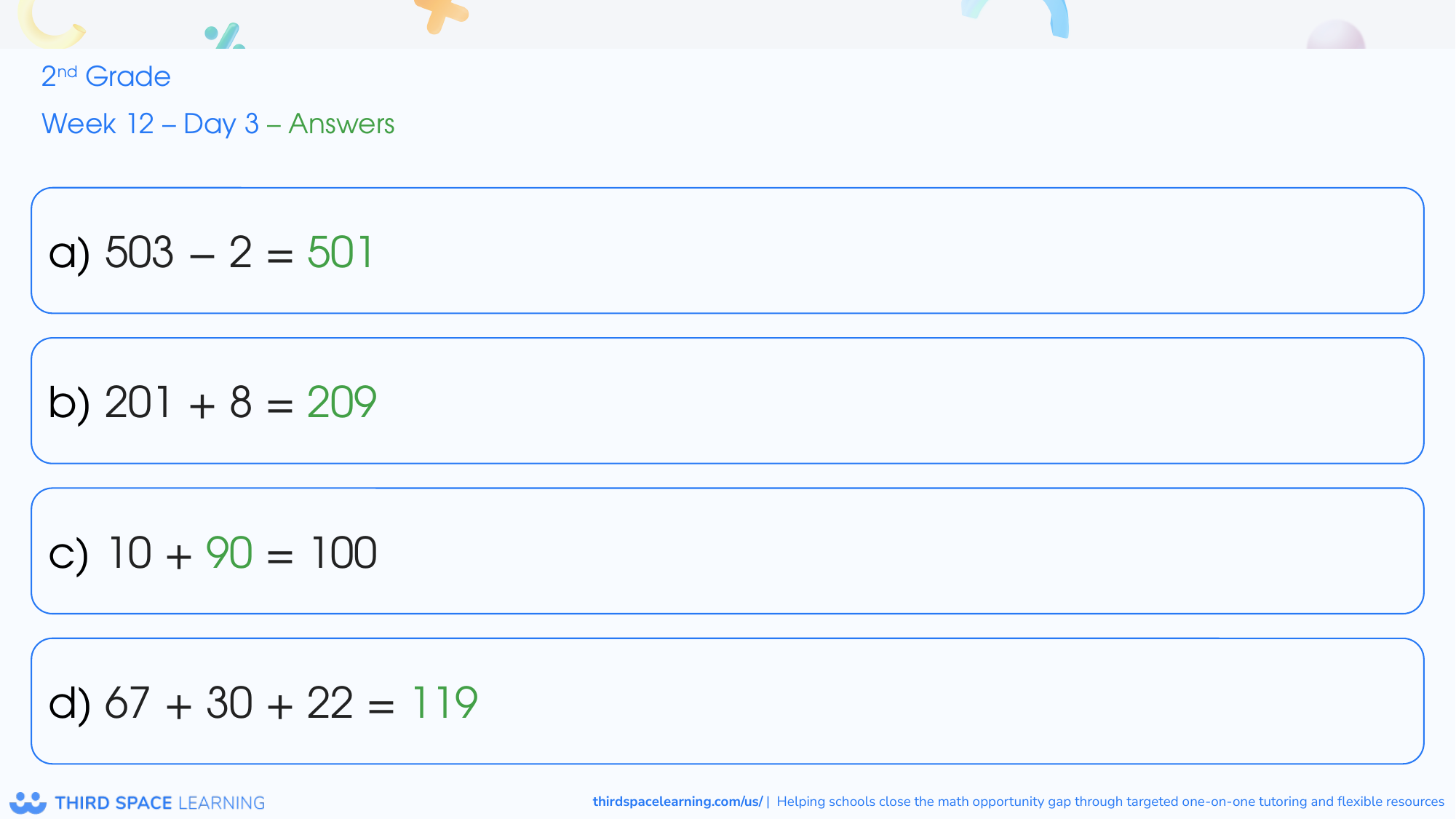

2nd Grade
Week 12 – Day 3 – Answers
503 − 2 = 501
201 + 8 = 209
10 + 90 = 100
67 + 30 + 22 = 119